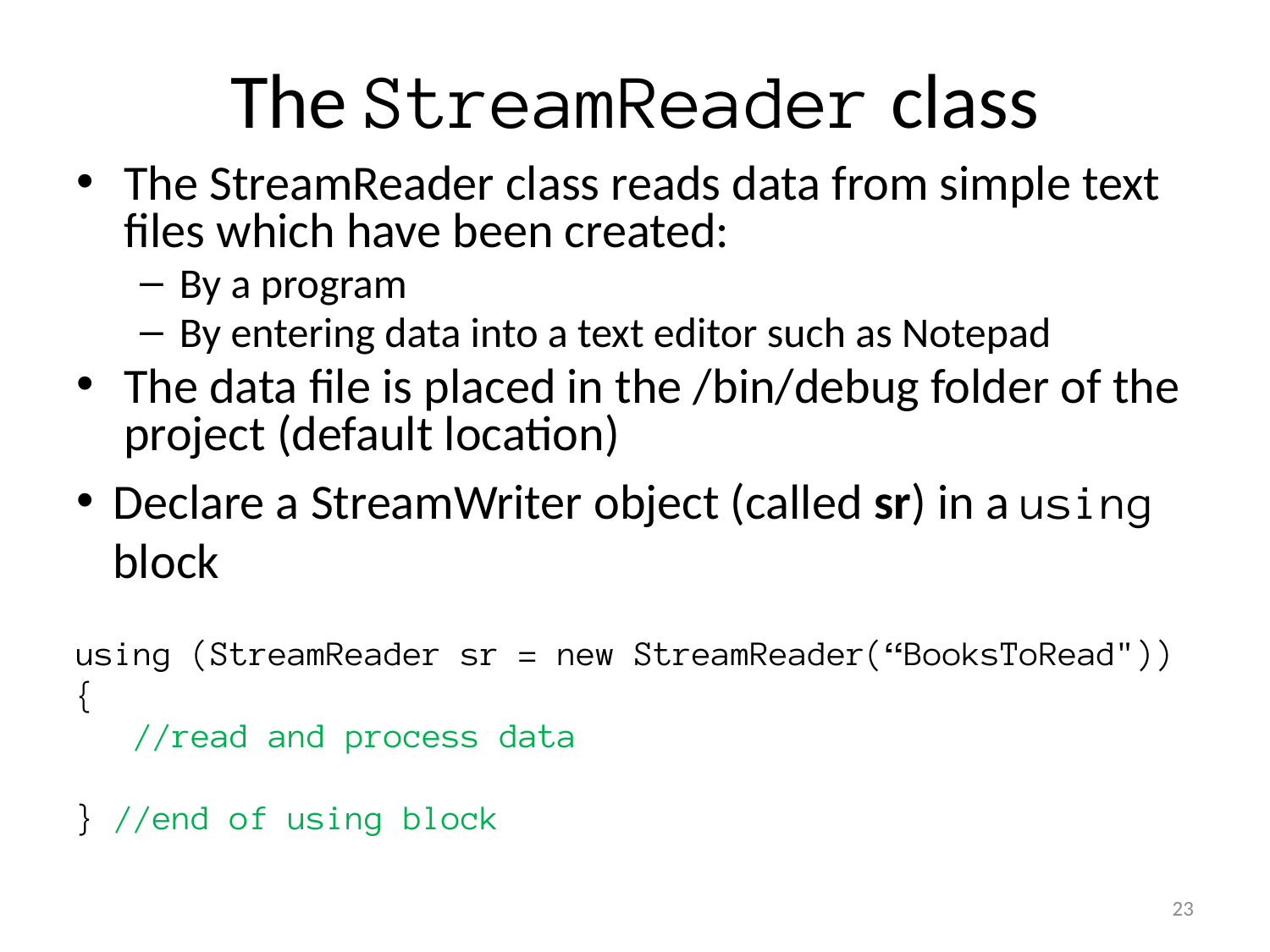

# The StreamReader class
The StreamReader class reads data from simple text files which have been created:
By a program
By entering data into a text editor such as Notepad
The data file is placed in the /bin/debug folder of the project (default location)
Declare a StreamWriter object (called sr) in a using block

using (StreamReader sr = new StreamReader(“BooksToRead"))
{
   //read and process data

} //end of using block

23